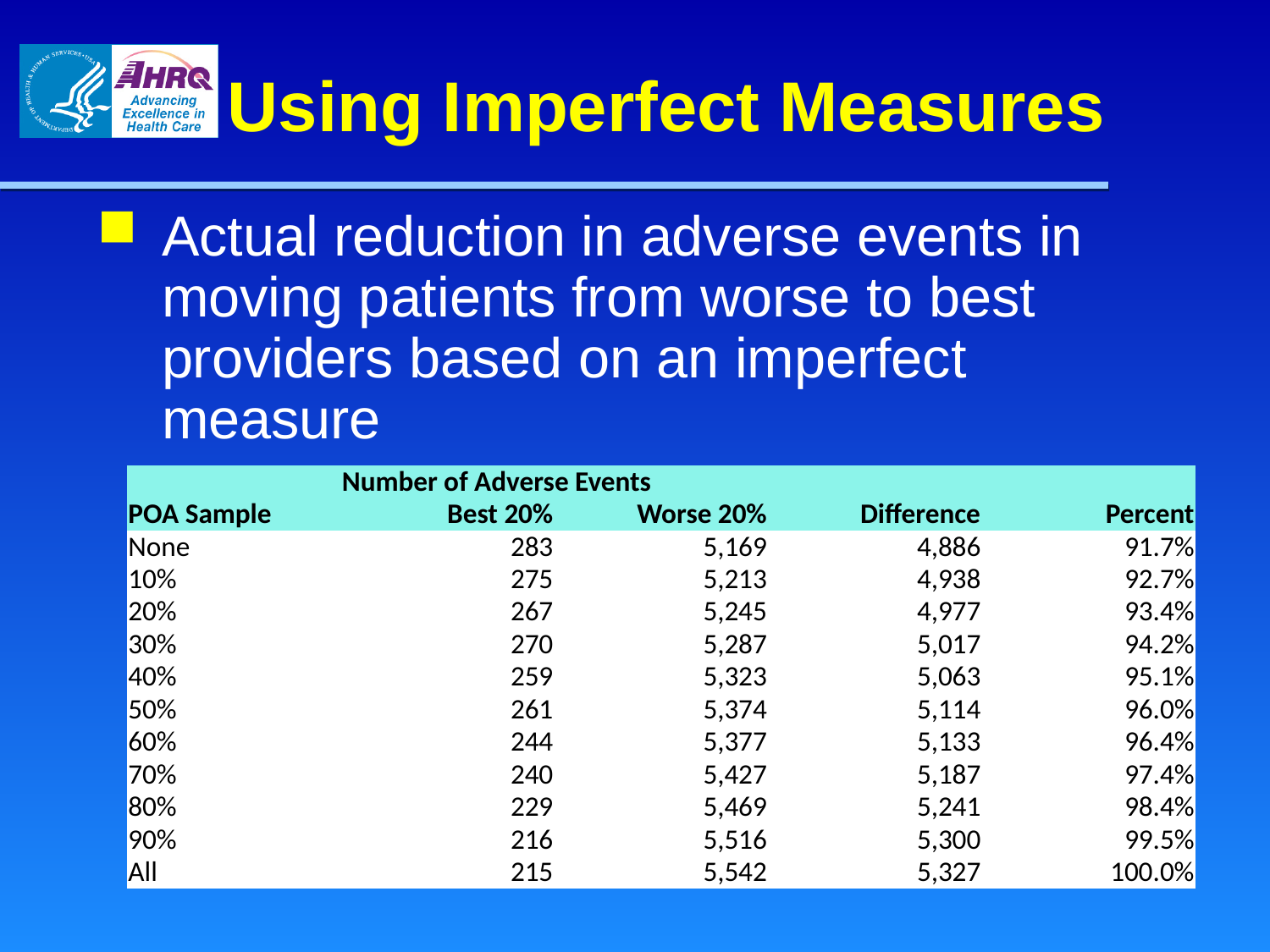

# Using Imperfect Measures
Actual reduction in adverse events in moving patients from worse to best providers based on an imperfect measure

|  | Number of Adverse Events |  |  |  |
| --- | --- | --- | --- | --- |
| POA Sample | Best 20% | Worse 20% | Difference | Percent |
| None | 283 | 5,169 | 4,886 | 91.7% |
| 10% | 275 | 5,213 | 4,938 | 92.7% |
| 20% | 267 | 5,245 | 4,977 | 93.4% |
| 30% | 270 | 5,287 | 5,017 | 94.2% |
| 40% | 259 | 5,323 | 5,063 | 95.1% |
| 50% | 261 | 5,374 | 5,114 | 96.0% |
| 60% | 244 | 5,377 | 5,133 | 96.4% |
| 70% | 240 | 5,427 | 5,187 | 97.4% |
| 80% | 229 | 5,469 | 5,241 | 98.4% |
| 90% | 216 | 5,516 | 5,300 | 99.5% |
| All | 215 | 5,542 | 5,327 | 100.0% |